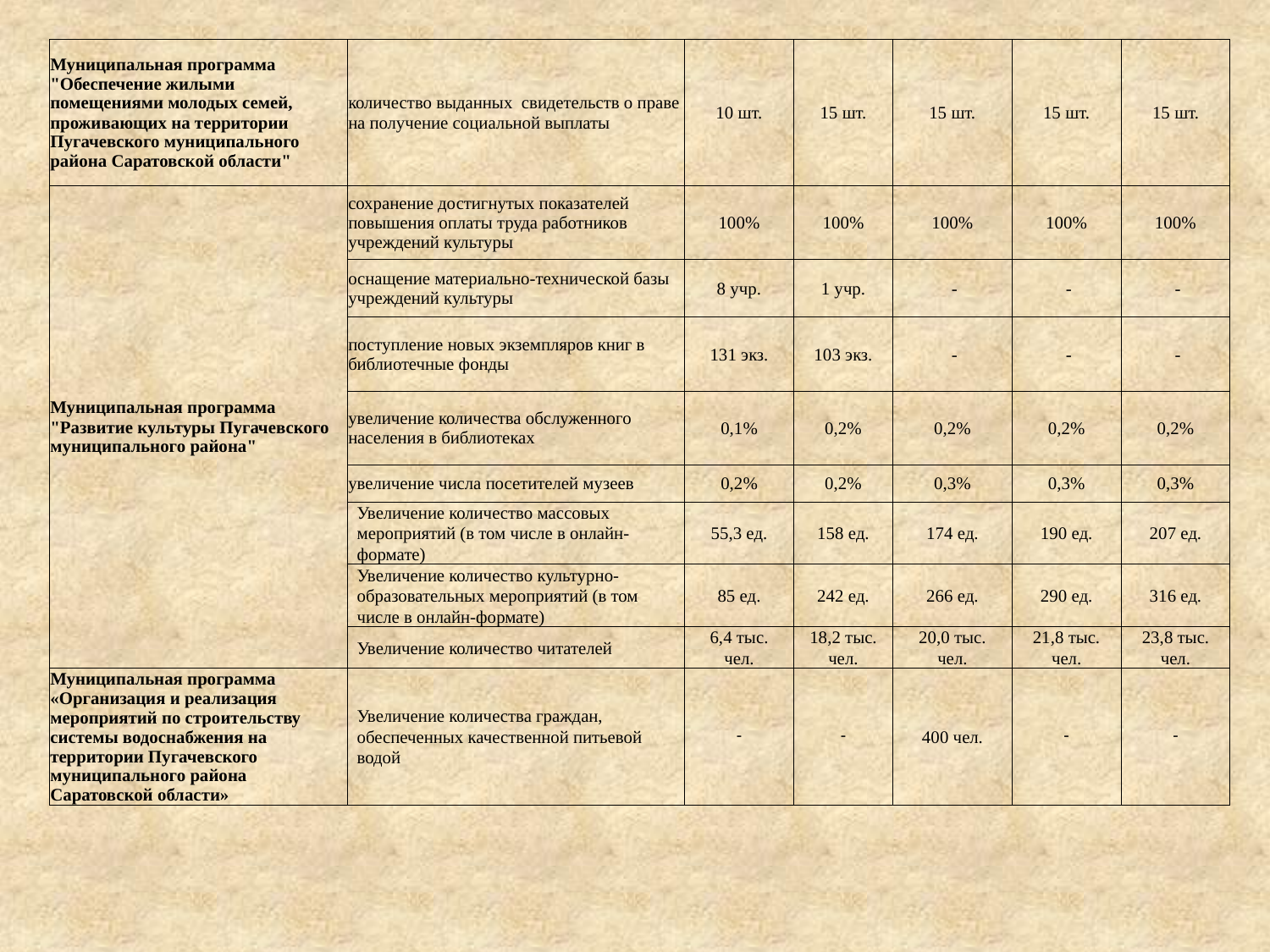

| Муниципальная программа "Обеспечение жилыми помещениями молодых семей, проживающих на территории Пугачевского муниципального района Саратовской области" | количество выданных свидетельств о праве на получение социальной выплаты | 10 шт. | 15 шт. | 15 шт. | 15 шт. | 15 шт. |
| --- | --- | --- | --- | --- | --- | --- |
| Муниципальная программа "Развитие культуры Пугачевского муниципального района" | сохранение достигнутых показателей повышения оплаты труда работников учреждений культуры | 100% | 100% | 100% | 100% | 100% |
|  | оснащение материально-технической базы учреждений культуры | 8 учр. | 1 учр. | - | - | - |
|  | поступление новых экземпляров книг в библиотечные фонды | 131 экз. | 103 экз. | - | - | - |
|  | увеличение количества обслуженного населения в библиотеках | 0,1% | 0,2% | 0,2% | 0,2% | 0,2% |
|  | увеличение числа посетителей музеев | 0,2% | 0,2% | 0,3% | 0,3% | 0,3% |
|  | Увеличение количество массовых мероприятий (в том числе в онлайн-формате) | 55,3 ед. | 158 ед. | 174 ед. | 190 ед. | 207 ед. |
|  | Увеличение количество культурно-образовательных мероприятий (в том числе в онлайн-формате) | 85 ед. | 242 ед. | 266 ед. | 290 ед. | 316 ед. |
|  | Увеличение количество читателей | 6,4 тыс. чел. | 18,2 тыс. чел. | 20,0 тыс. чел. | 21,8 тыс. чел. | 23,8 тыс. чел. |
| Муниципальная программа «Организация и реализация мероприятий по строительству системы водоснабжения на территории Пугачевского муниципального района Саратовской области» | Увеличение количества граждан, обеспеченных качественной питьевой водой | - | - | 400 чел. | - | - |